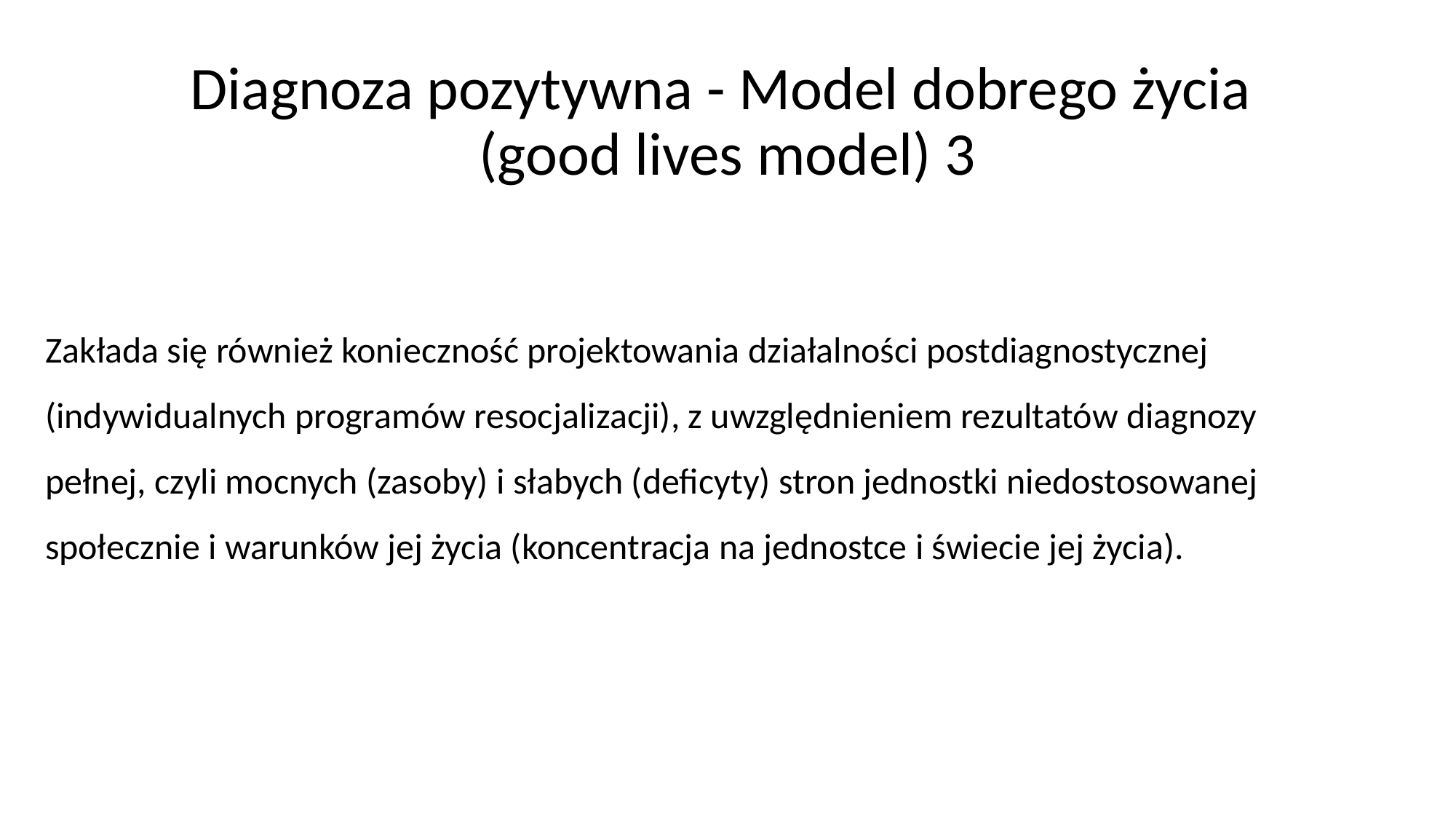

# Diagnoza pozytywna - Model dobrego życia (good lives model) 3
Zakłada się również konieczność projektowania działalności postdiagnostycznej (indywidualnych programów resocjalizacji), z uwzględnieniem rezultatów diagnozy pełnej, czyli mocnych (zasoby) i słabych (deficyty) stron jednostki niedostosowanej społecznie i warunków jej życia (koncentracja na jednostce i świecie jej życia).